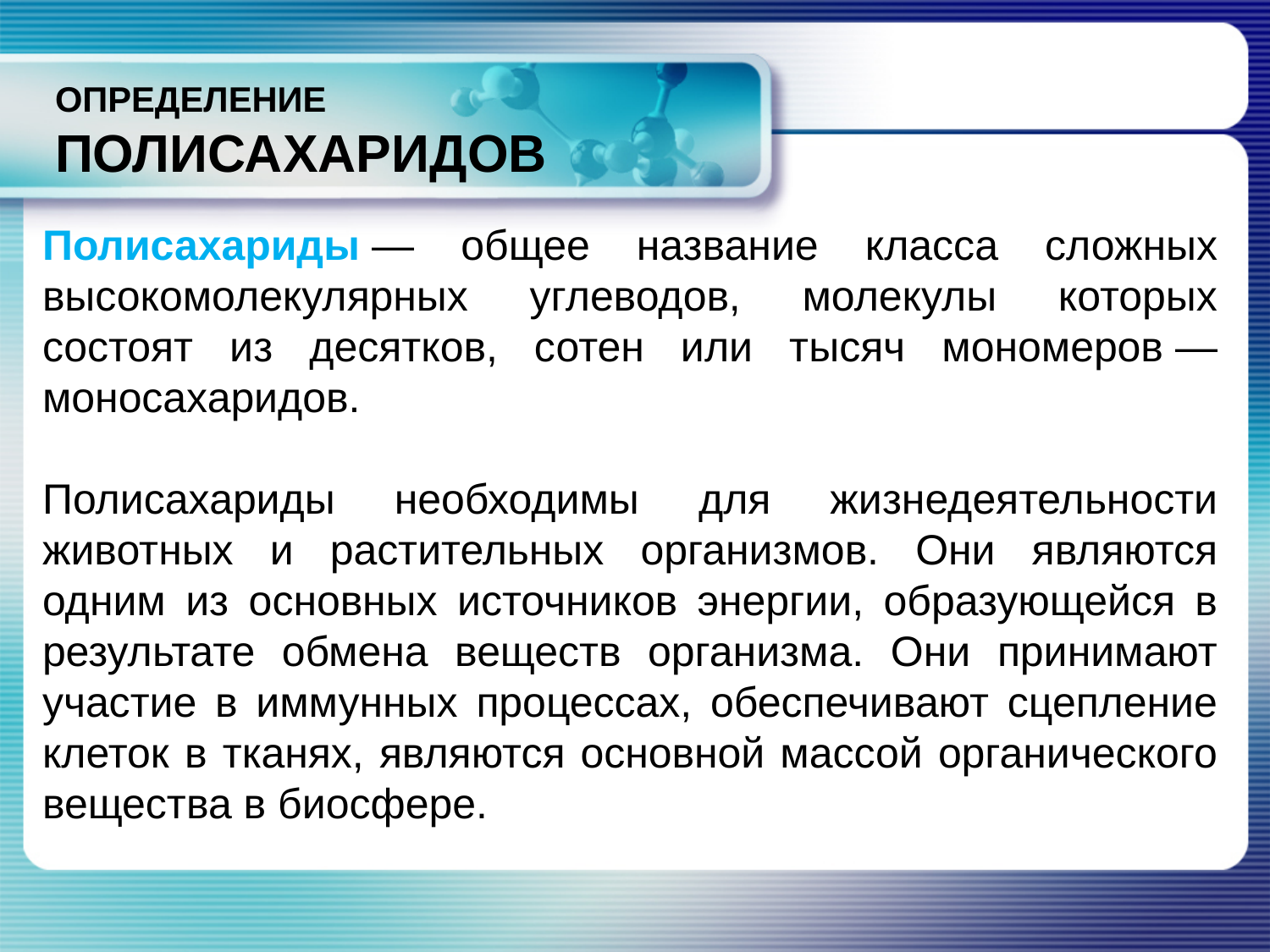

# ОПРЕДЕЛЕНИЕ ПОЛИСАХАРИДОВ
Полисахариды — общее название класса сложных высокомолекулярных углеводов, молекулы которых состоят из десятков, сотен или тысяч мономеров — моносахаридов.

Полисахариды необходимы для жизнедеятельности животных и растительных организмов. Они являются одним из основных источников энергии, образующейся в результате обмена веществ организма. Они принимают участие в иммунных процессах, обеспечивают сцепление клеток в тканях, являются основной массой органического вещества в биосфере.